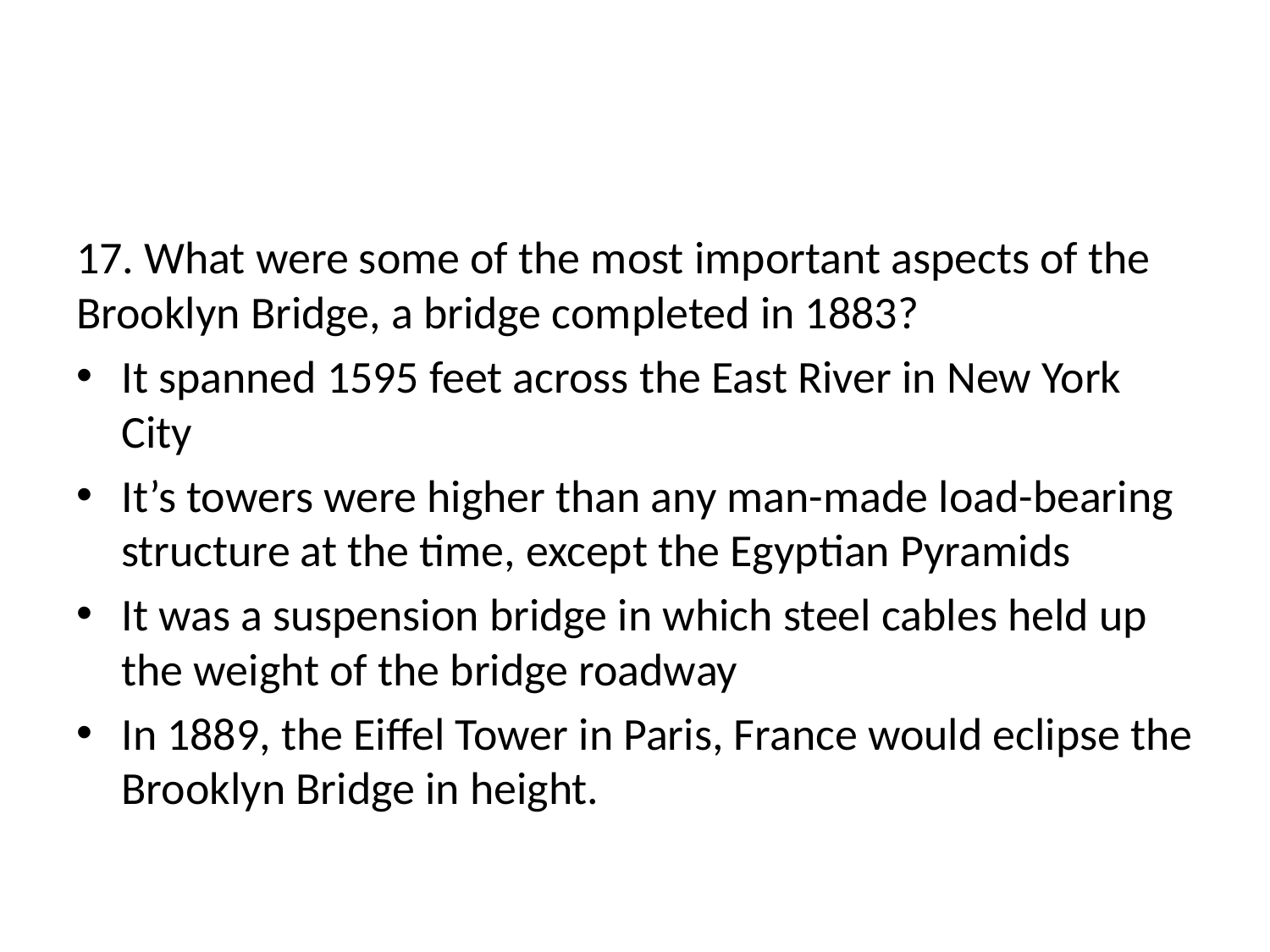

#
17. What were some of the most important aspects of the Brooklyn Bridge, a bridge completed in 1883?
It spanned 1595 feet across the East River in New York City
It’s towers were higher than any man-made load-bearing structure at the time, except the Egyptian Pyramids
It was a suspension bridge in which steel cables held up the weight of the bridge roadway
In 1889, the Eiffel Tower in Paris, France would eclipse the Brooklyn Bridge in height.